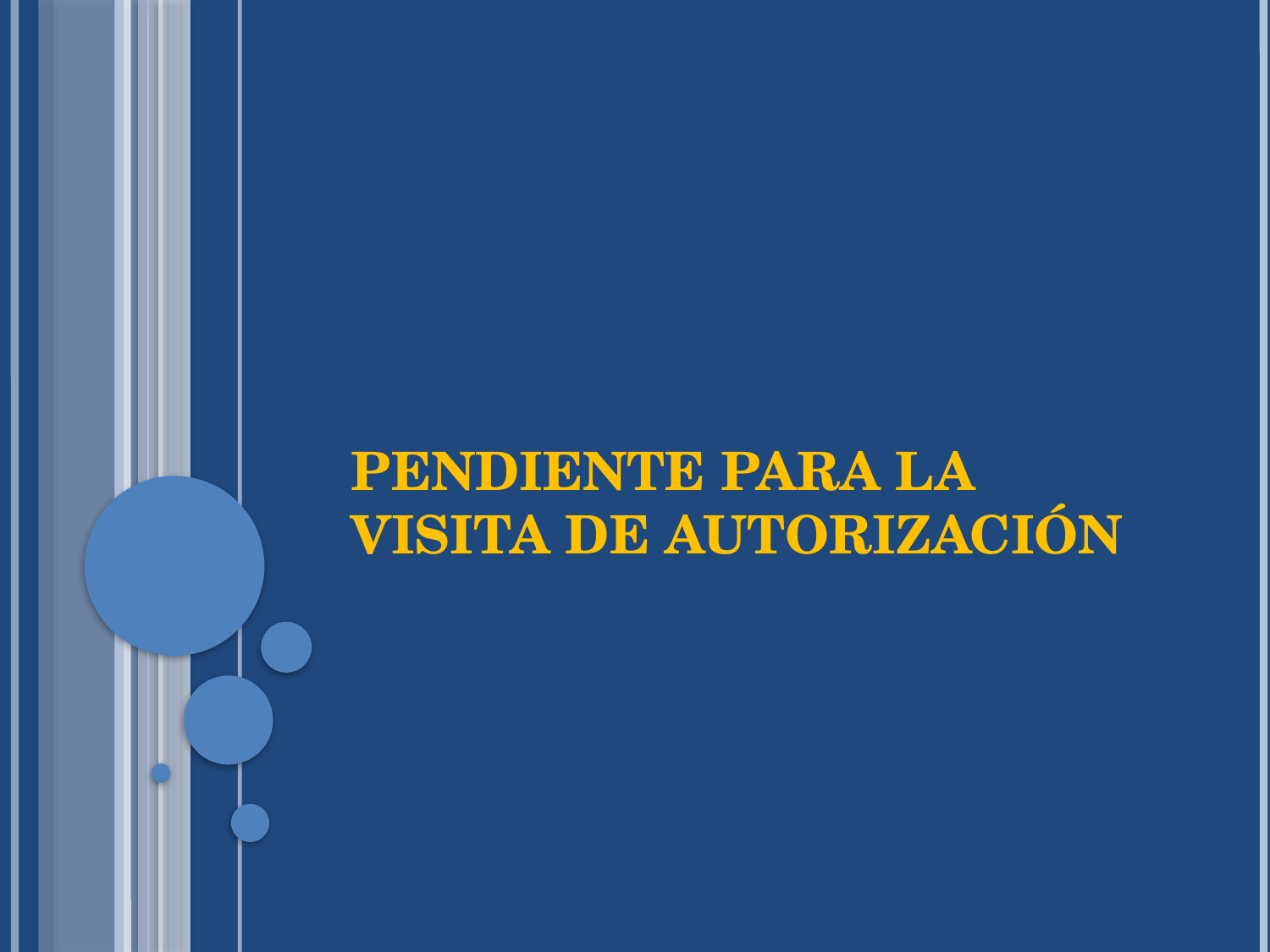

# Pendiente para la Visita de Autorización